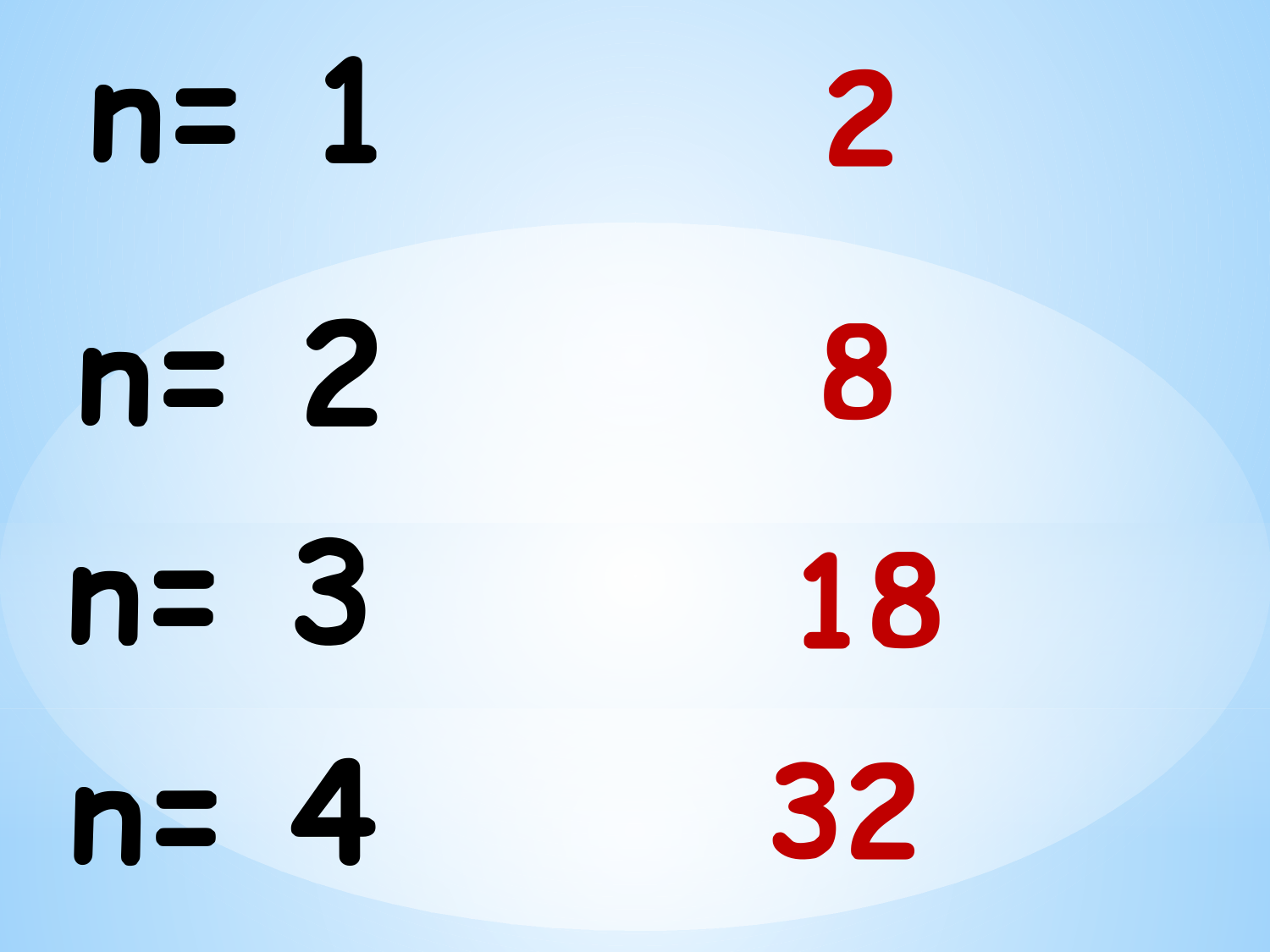

n= 1
2
n= 2
8
n= 3
18
n= 4
32